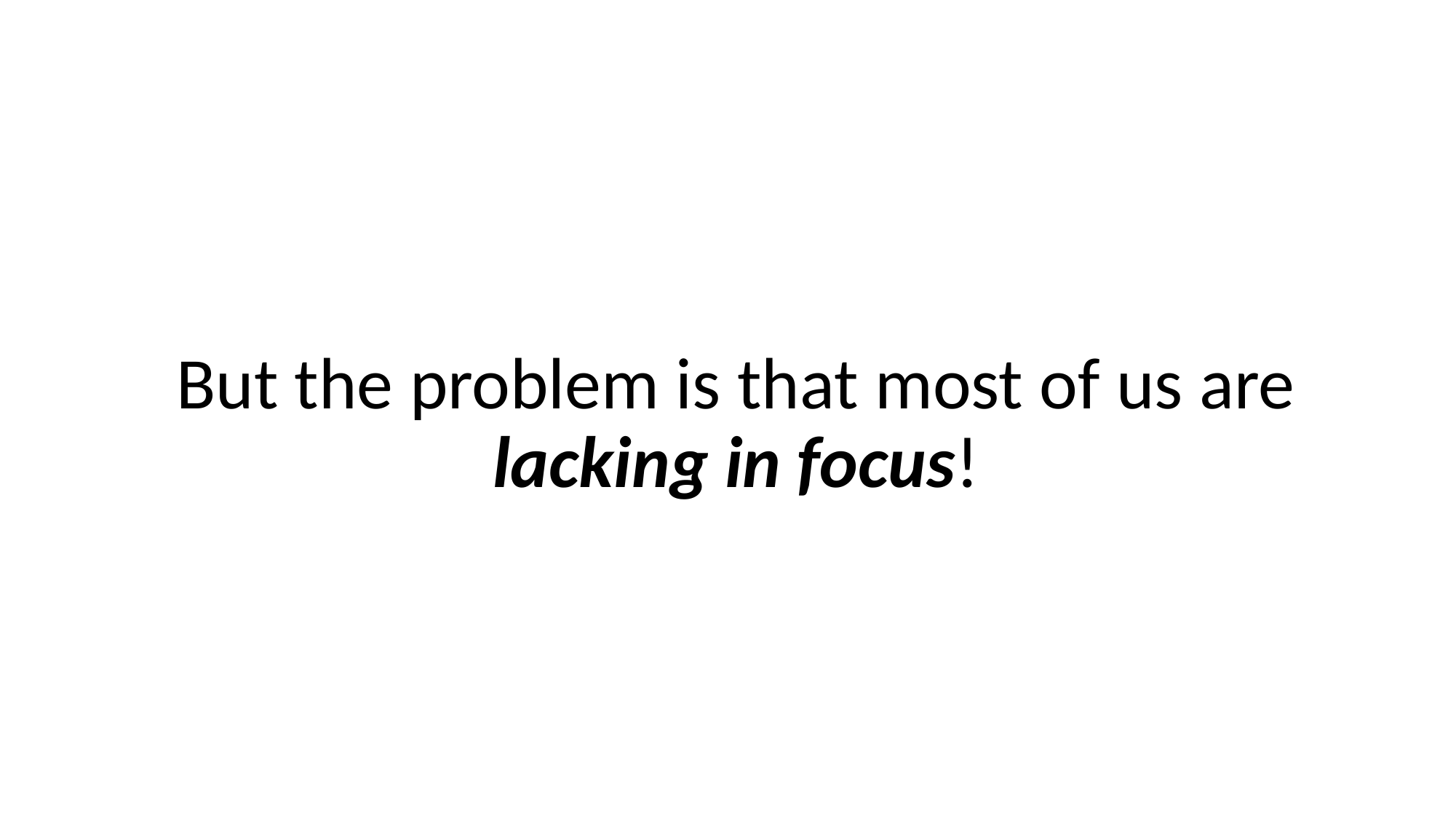

But the problem is that most of us are lacking in focus!